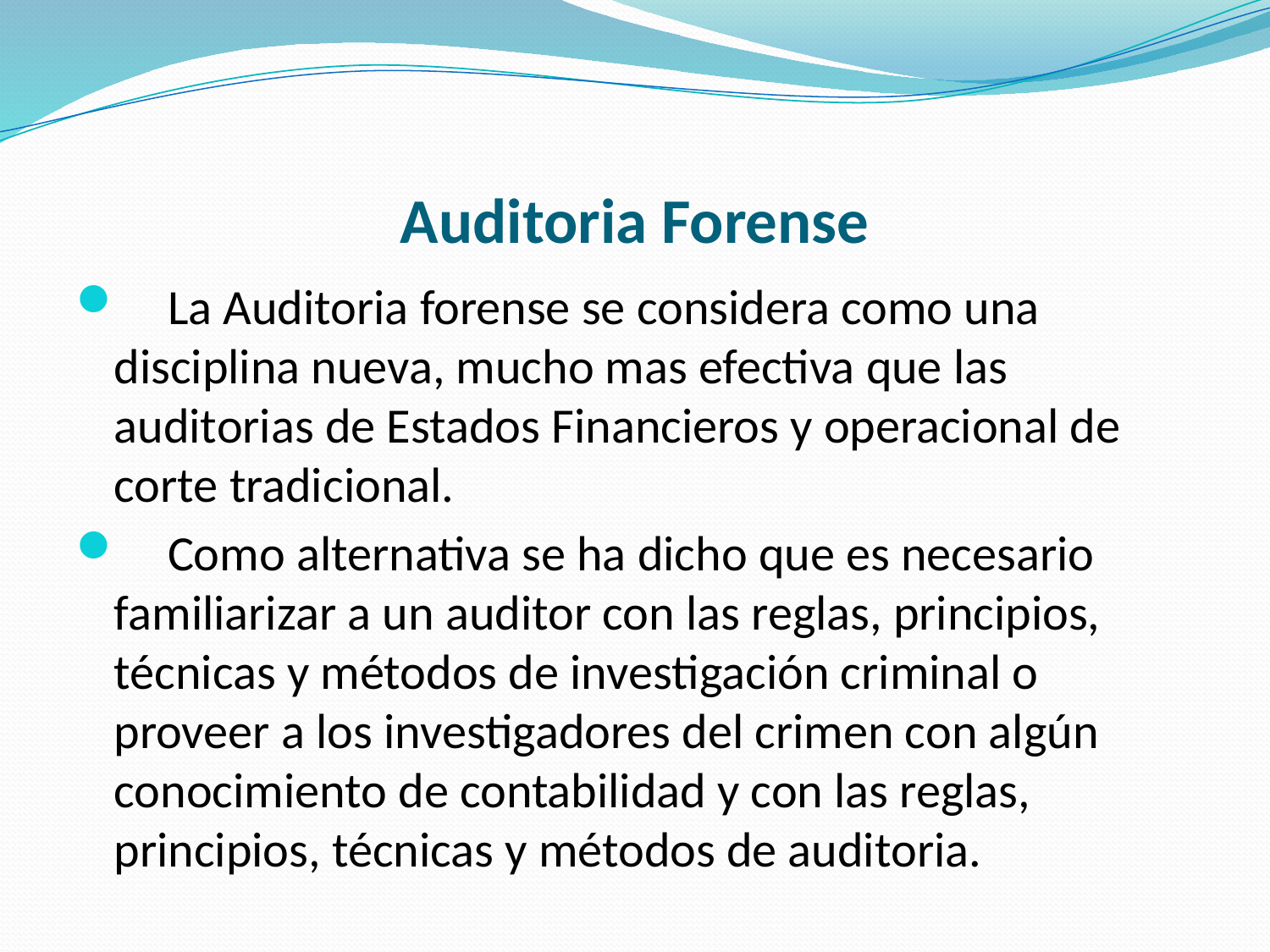

# Auditoria Forense
    La Auditoria forense se considera como una disciplina nueva, mucho mas efectiva que las auditorias de Estados Financieros y operacional de corte tradicional.
    Como alternativa se ha dicho que es necesario familiarizar a un auditor con las reglas, principios, técnicas y métodos de investigación criminal o proveer a los investigadores del crimen con algún conocimiento de contabilidad y con las reglas, principios, técnicas y métodos de auditoria.